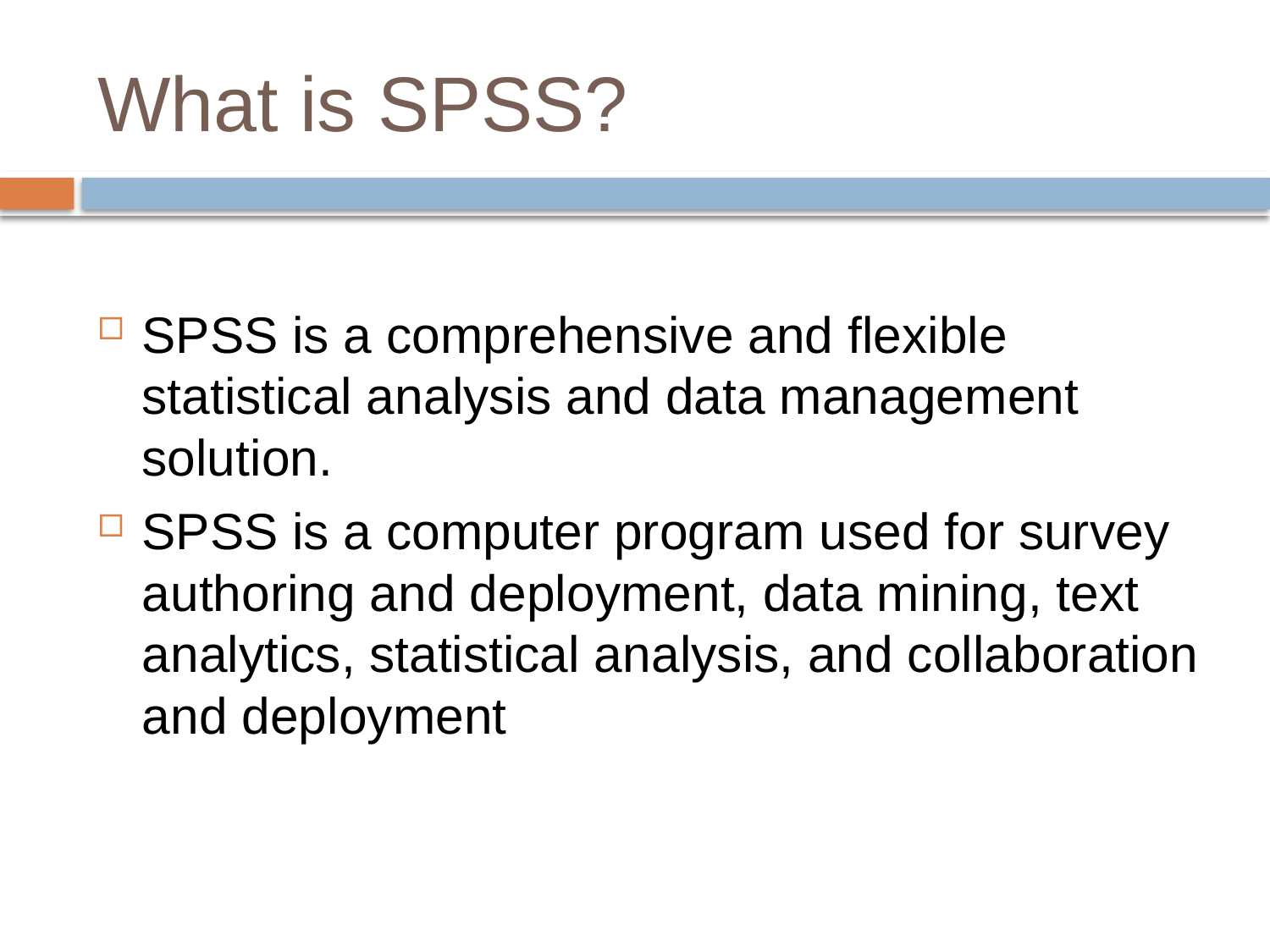

# What is SPSS?

SPSS is a comprehensive and flexible statistical analysis and data management solution.
SPSS is a computer program used for survey authoring and deployment, data mining, text analytics, statistical analysis, and collaboration and deployment